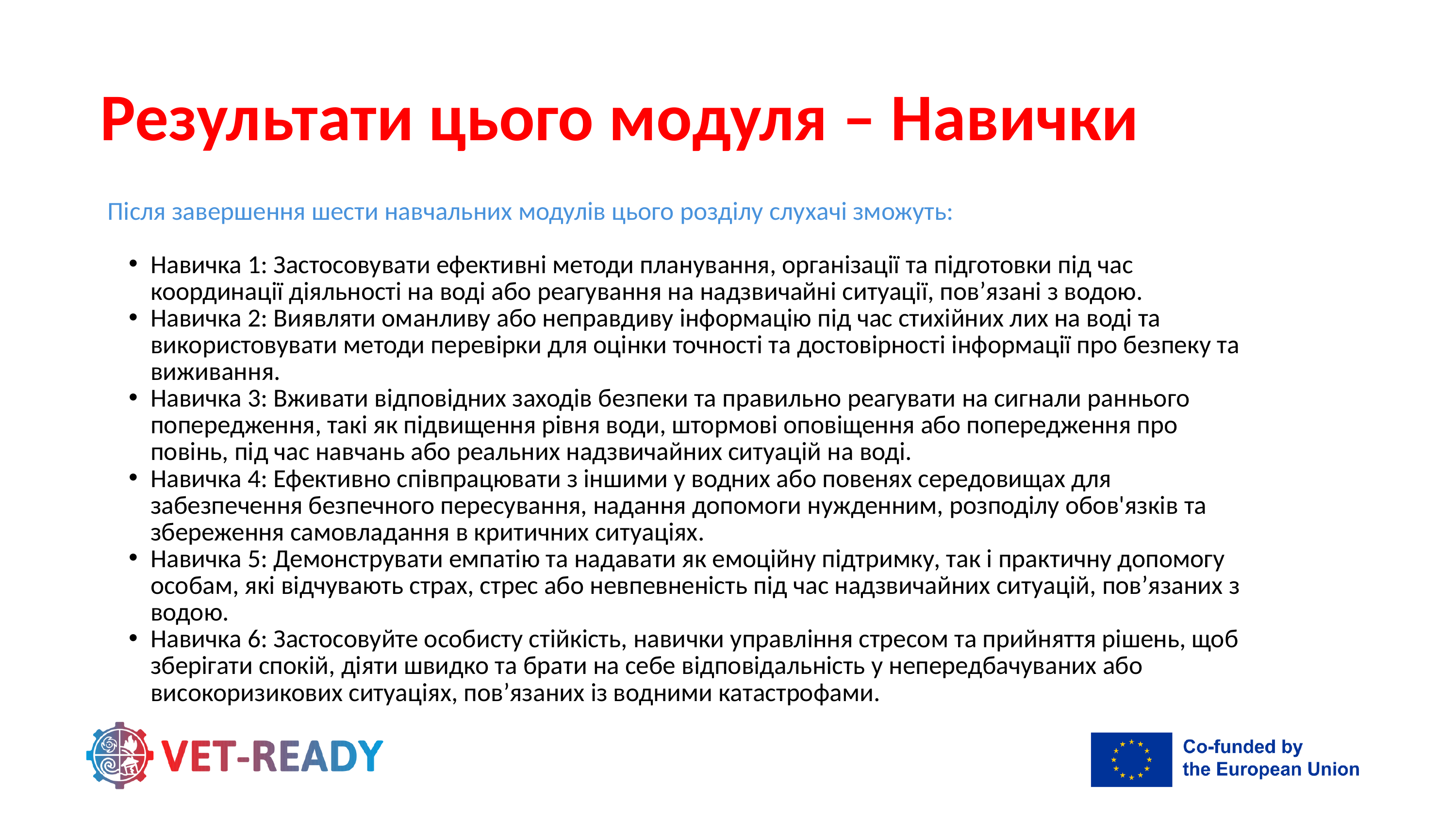

Результати цього модуля – Навички
Після завершення шести навчальних модулів цього розділу слухачі зможуть:

Навичка 1: Застосовувати ефективні методи планування, організації та підготовки під час координації діяльності на воді або реагування на надзвичайні ситуації, пов’язані з водою.
Навичка 2: Виявляти оманливу або неправдиву інформацію під час стихійних лих на воді та використовувати методи перевірки для оцінки точності та достовірності інформації про безпеку та виживання.
Навичка 3: Вживати відповідних заходів безпеки та правильно реагувати на сигнали раннього попередження, такі як підвищення рівня води, штормові оповіщення або попередження про повінь, під час навчань або реальних надзвичайних ситуацій на воді.
Навичка 4: Ефективно співпрацювати з іншими у водних або повенях середовищах для забезпечення безпечного пересування, надання допомоги нужденним, розподілу обов'язків та збереження самовладання в критичних ситуаціях.
Навичка 5: Демонструвати емпатію та надавати як емоційну підтримку, так і практичну допомогу особам, які відчувають страх, стрес або невпевненість під час надзвичайних ситуацій, пов’язаних з водою.
Навичка 6: Застосовуйте особисту стійкість, навички управління стресом та прийняття рішень, щоб зберігати спокій, діяти швидко та брати на себе відповідальність у непередбачуваних або високоризикових ситуаціях, пов’язаних із водними катастрофами.